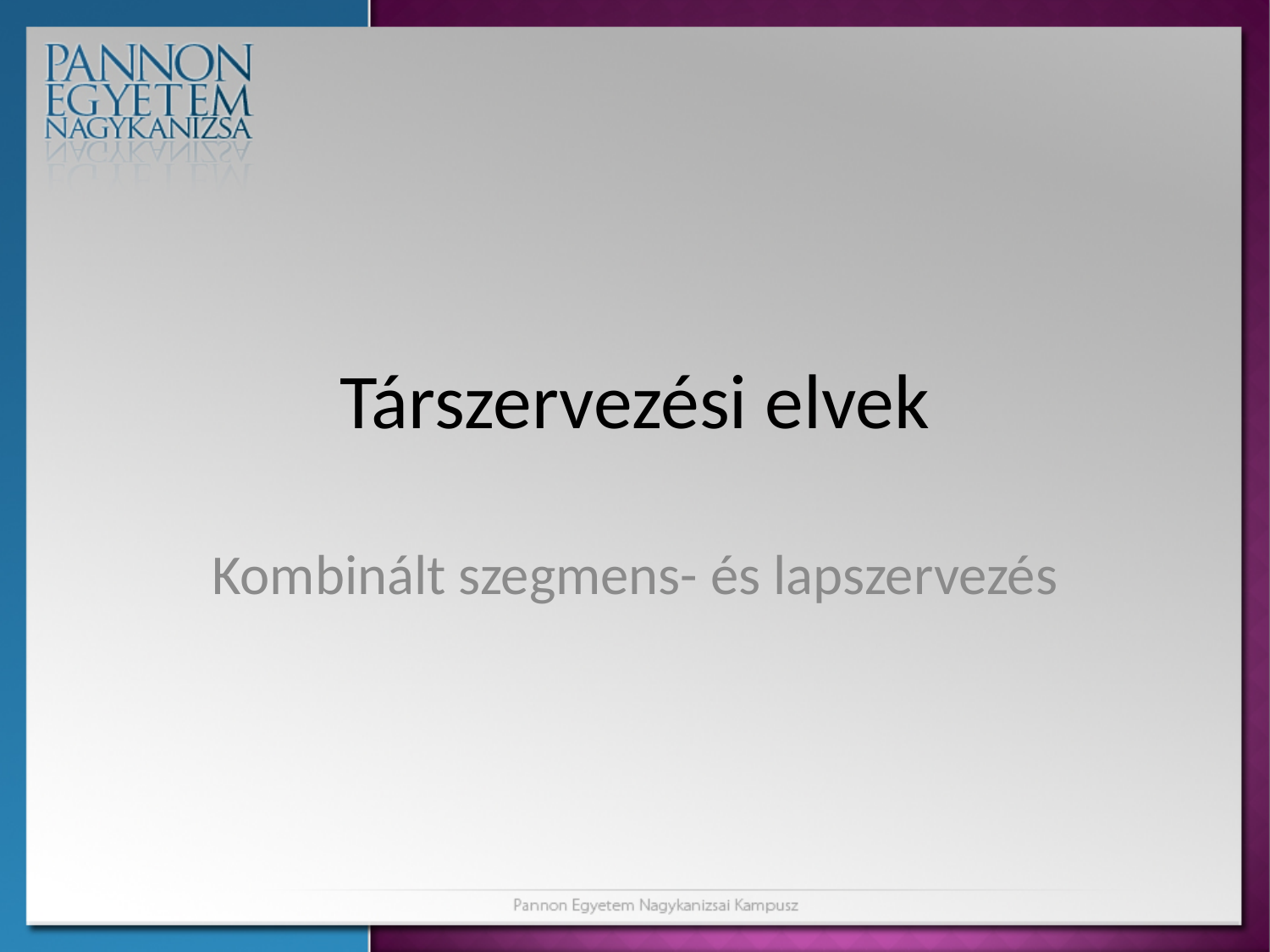

# Társzervezési elvek
Kombinált szegmens- és lapszervezés